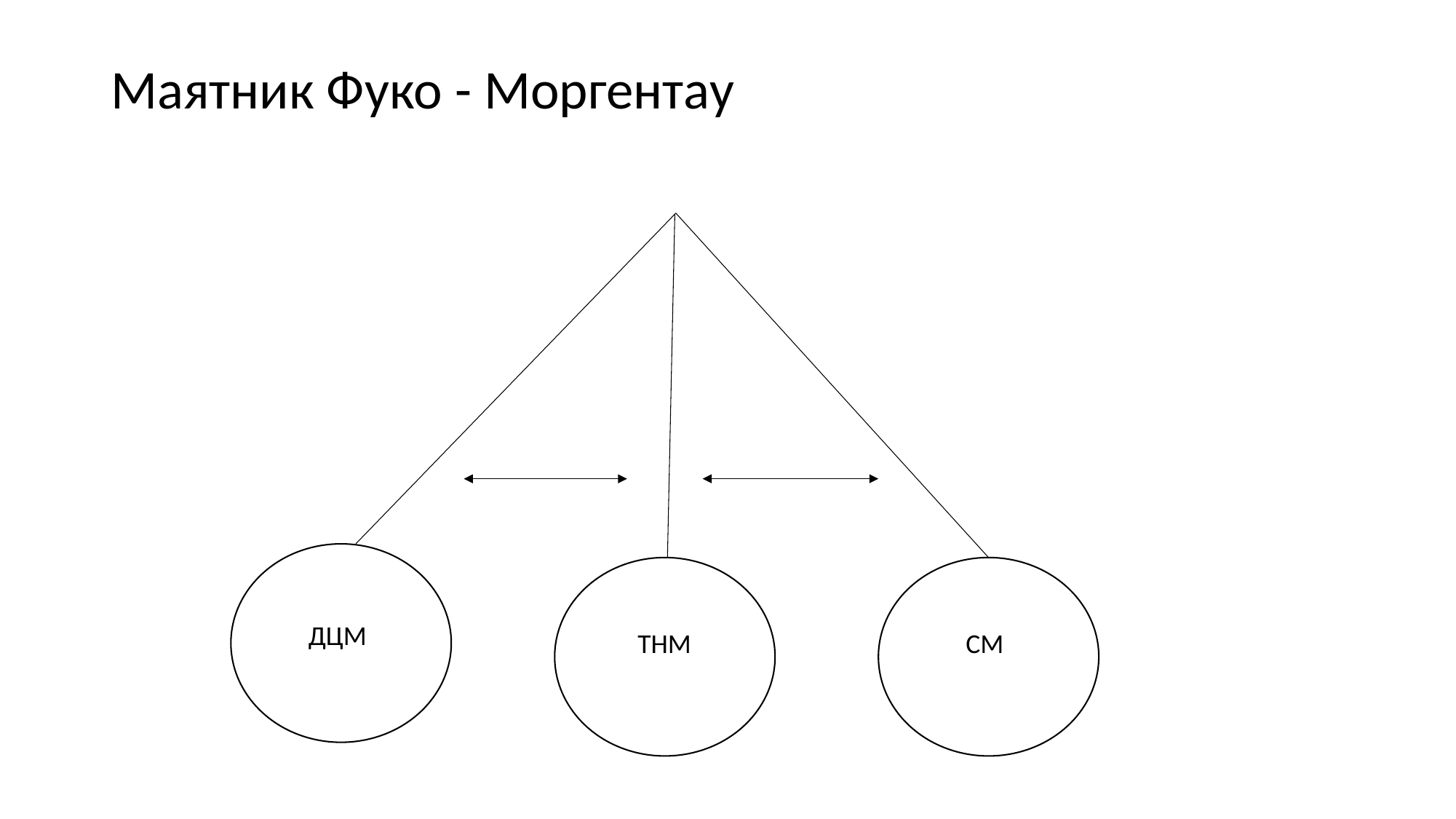

# Маятник Фуко - Моргентау

ДЦМ
ТНМ
СМ